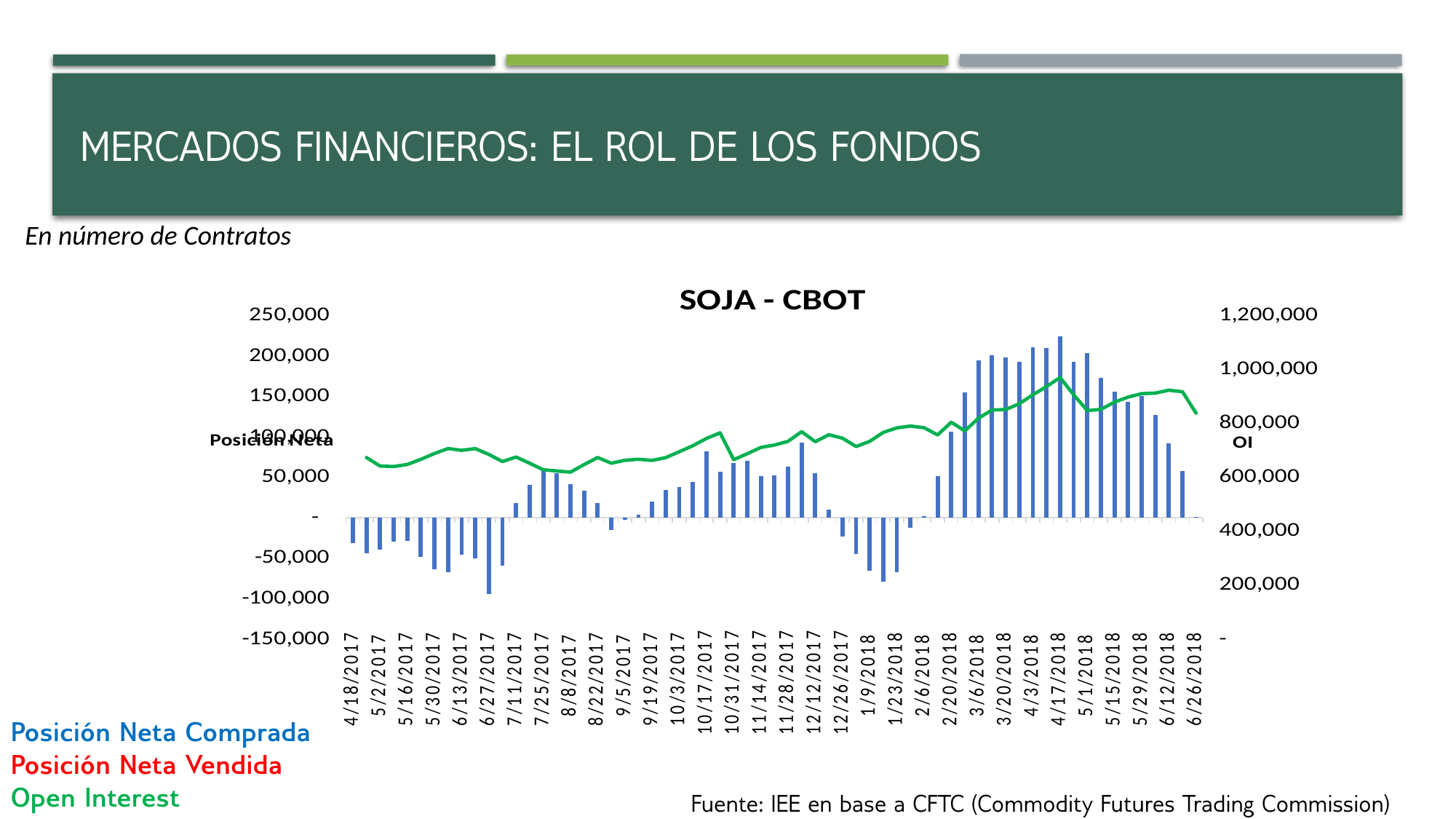

# Mercados financieros: El rol de los fondos
En número de Contratos

### Chart: SOJA - CBOT

| Category | Posición NETA | OI |
|---|---|---|
| 42843 | -31505.0 | None |
| 42850 | -43737.0 | 673587.0 |
| 42857 | -39783.0 | 641899.0 |
| 42864 | -29887.0 | 640178.0 |
| 42871 | -28823.0 | 647710.0 |
| 42878 | -47931.0 | 666788.0 |
| 42885 | -63347.0 | 688531.0 |
| 42892 | -66882.0 | 706764.0 |
| 42899 | -45956.0 | 700351.0 |
| 42906 | -50490.0 | 706456.0 |
| 42913 | -94540.0 | 684964.0 |
| 42919 | -59429.0 | 658517.0 |
| 42927 | 18000.0 | 675354.0 |
| 42934 | 40831.0 | 652228.0 |
| 42941 | 58785.0 | 628115.0 |
| 42948 | 54705.0 | 623648.0 |
| 42955 | 41412.0 | 619352.0 |
| 42962 | 33285.0 | 647201.0 |
| 42969 | 18038.0 | 673527.0 |
| 42976 | -14707.0 | 652422.0 |
| 42983 | -2044.0 | 663179.0 |
| 42990 | 3592.0 | 667033.0 |
| 42997 | 20124.0 | 662802.0 |
| 43004 | 34028.0 | 673029.0 |
| 43011 | 38134.0 | 695045.0 |
| 43018 | 44243.0 | 717176.0 |
| 43025 | 81884.0 | 744280.0 |
| 43032 | 56493.0 | 765011.0 |
| 43039 | 67872.0 | 665457.0 |
| 43046 | 70814.0 | 687514.0 |
| 43053 | 51887.0 | 711001.0 |
| 43060 | 52243.0 | 719935.0 |
| 43067 | 62873.0 | 733424.0 |
| 43074 | 92585.0 | 769361.0 |
| 43081 | 55245.0 | 732220.0 |
| 43088 | 10282.0 | 758065.0 |
| 43095 | -23331.0 | 745186.0 |
| 43102 | -44754.0 | 714287.0 |
| 43109 | -65433.0 | 733182.0 |
| 43116 | -78648.0 | 766686.0 |
| 43123 | -67090.0 | 783339.0 |
| 43130 | -12799.0 | 790223.0 |
| 43137 | 1893.0 | 784222.0 |
| 43144 | 51163.0 | 757288.0 |
| 43151 | 106866.0 | 804370.0 |
| 43158 | 155357.0 | 772367.0 |
| 43165 | 194877.0 | 819234.0 |
| 43172 | 201382.0 | 849743.0 |
| 43179 | 197820.0 | 851441.0 |
| 43186 | 192800.0 | 872794.0 |
| 43193 | 210461.0 | 906217.0 |
| 43200 | 210265.0 | 936447.0 |
| 43207 | 224357.0 | 970469.0 |
| 43214 | 193022.0 | 906318.0 |
| 43221 | 203160.0 | 847595.0 |
| 43228 | 172647.0 | 852051.0 |
| 43235 | 155648.0 | 878836.0 |
| 43242 | 143470.0 | 897471.0 |
| 43249 | 150233.0 | 910312.0 |
| 43256 | 126949.0 | 912593.0 |
| 43263 | 91656.0 | 923162.0 |
| 43270 | 58179.0 | 917545.0 |
| 43277 | 1285.0 | 838292.0 |
Posición Neta Comprada
Posición Neta Vendida
Open Interest
Fuente: IEE en base a CFTC (Commodity Futures Trading Commission)